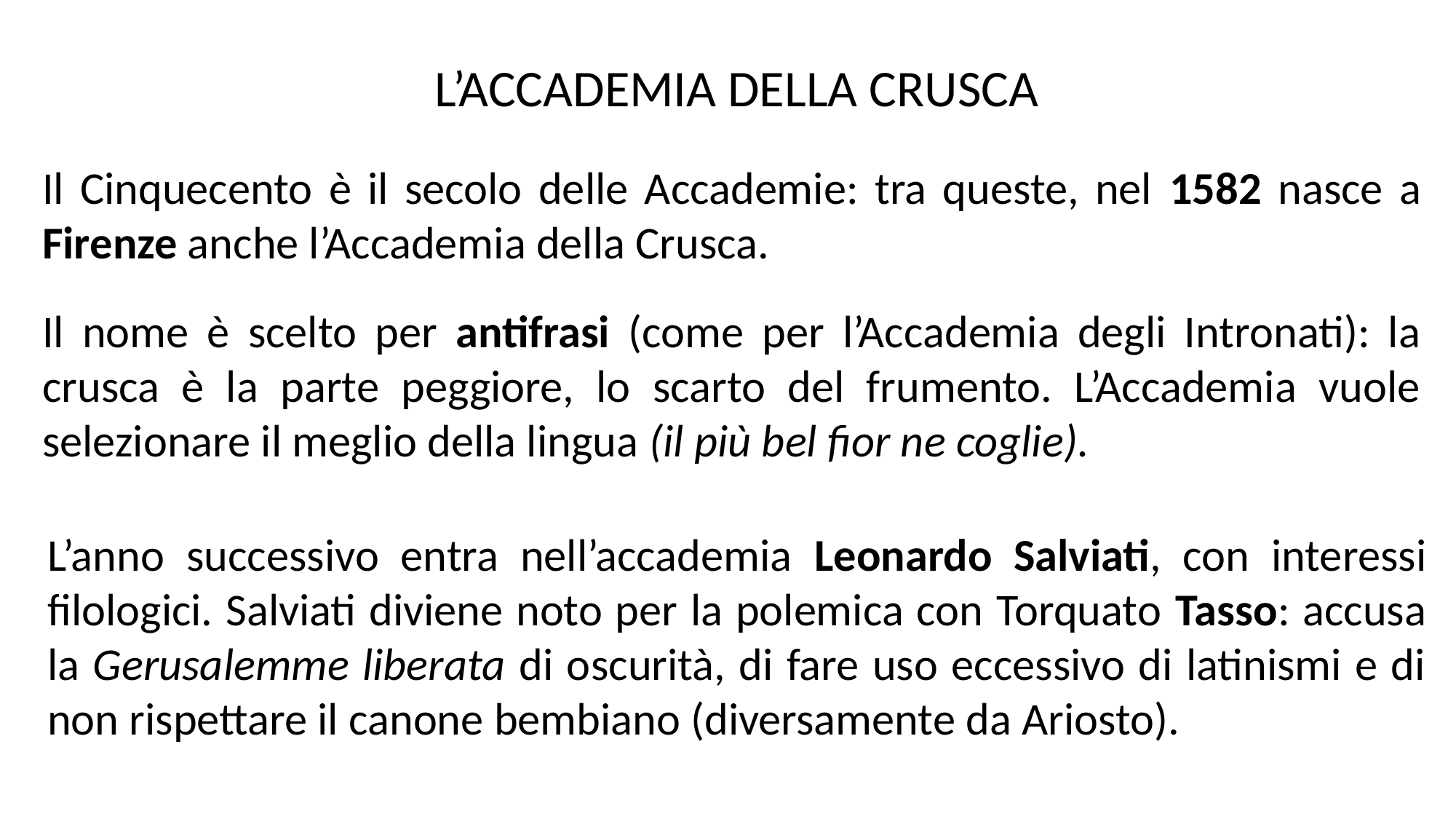

L’ACCADEMIA DELLA CRUSCA

Il Cinquecento è il secolo delle Accademie: tra queste, nel 1582 nasce a Firenze anche l’Accademia della Crusca.
Il nome è scelto per antifrasi (come per l’Accademia degli Intronati): la crusca è la parte peggiore, lo scarto del frumento. L’Accademia vuole selezionare il meglio della lingua (il più bel fior ne coglie).
L’anno successivo entra nell’accademia Leonardo Salviati, con interessi filologici. Salviati diviene noto per la polemica con Torquato Tasso: accusa la Gerusalemme liberata di oscurità, di fare uso eccessivo di latinismi e di non rispettare il canone bembiano (diversamente da Ariosto).